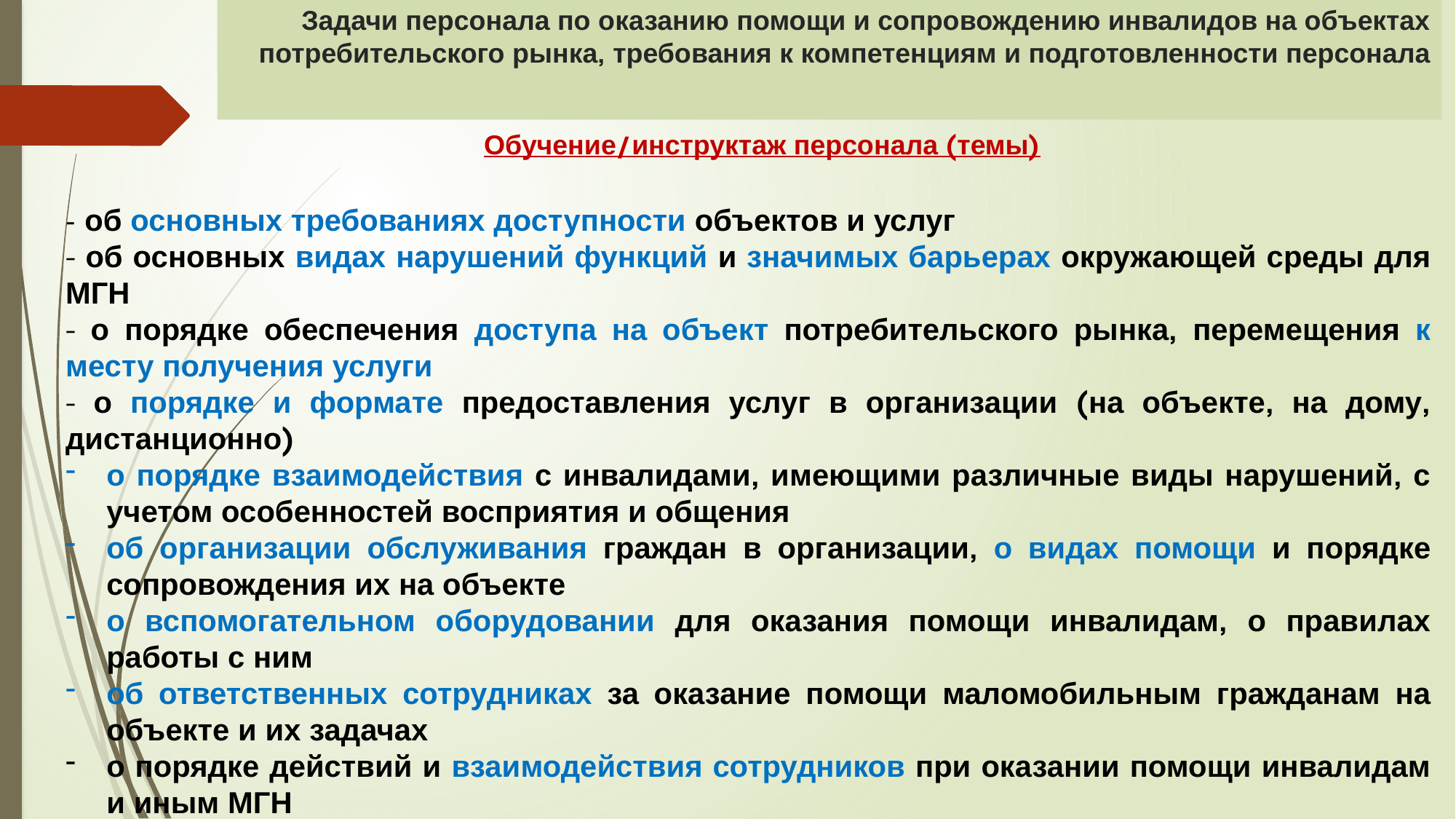

# Задачи персонала по оказанию помощи и сопровождению инвалидов на объектах потребительского рынка, требования к компетенциям и подготовленности персонала

Обучение/инструктаж персонала (темы)
- об основных требованиях доступности объектов и услуг
- об основных видах нарушений функций и значимых барьерах окружающей среды для МГН
- о порядке обеспечения доступа на объект потребительского рынка, перемещения к месту получения услуги
- о порядке и формате предоставления услуг в организации (на объекте, на дому, дистанционно)
о порядке взаимодействия с инвалидами, имеющими различные виды нарушений, с учетом особенностей восприятия и общения
об организации обслуживания граждан в организации, о видах помощи и порядке сопровождения их на объекте
о вспомогательном оборудовании для оказания помощи инвалидам, о правилах работы с ним
об ответственных сотрудниках за оказание помощи маломобильным гражданам на объекте и их задачах
о порядке действий и взаимодействия сотрудников при оказании помощи инвалидам и иным МГН